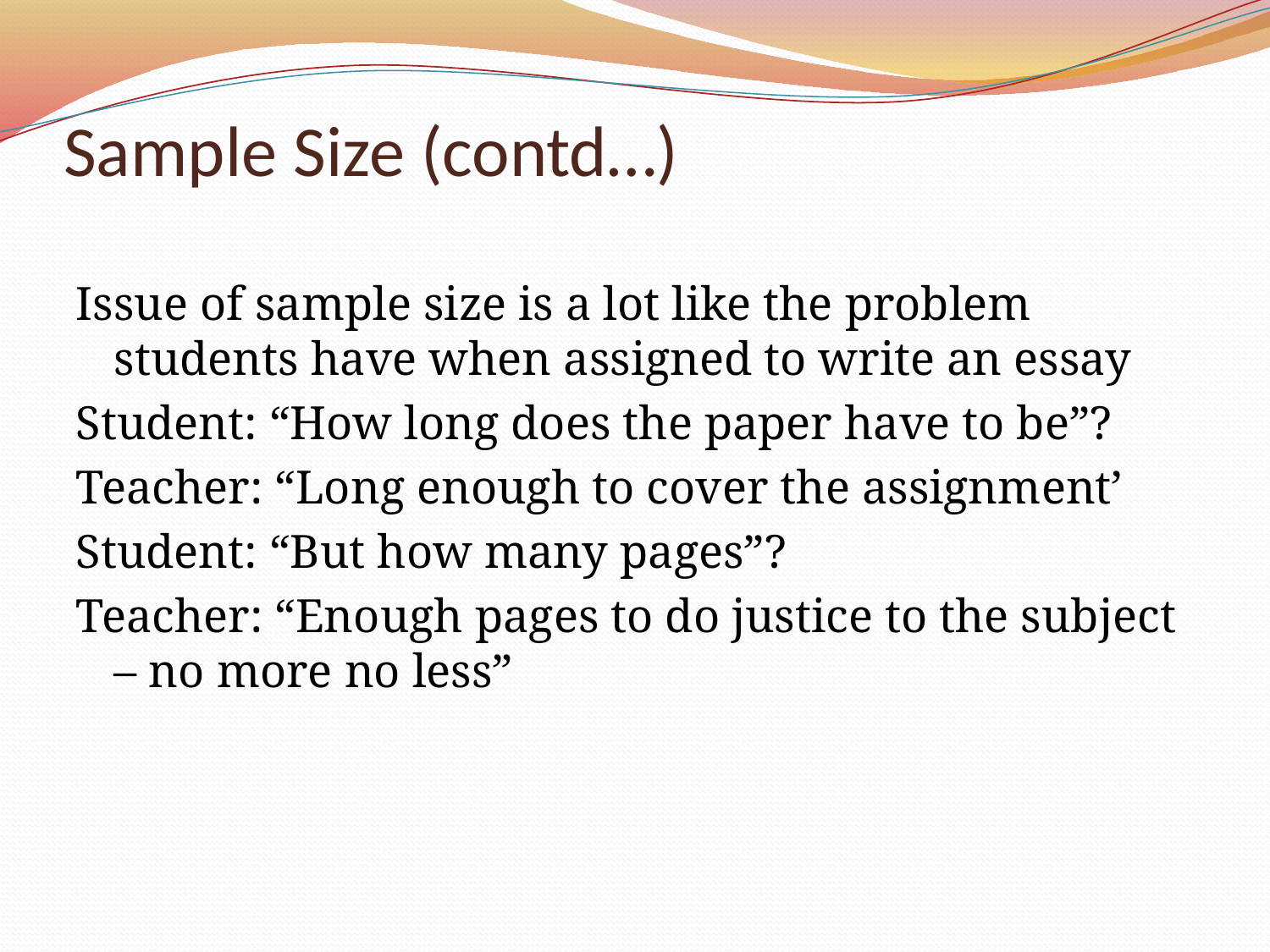

# Sample Size (contd…)
Issue of sample size is a lot like the problem students have when assigned to write an essay
Student: “How long does the paper have to be”?
Teacher: “Long enough to cover the assignment’
Student: “But how many pages”?
Teacher: “Enough pages to do justice to the subject – no more no less”